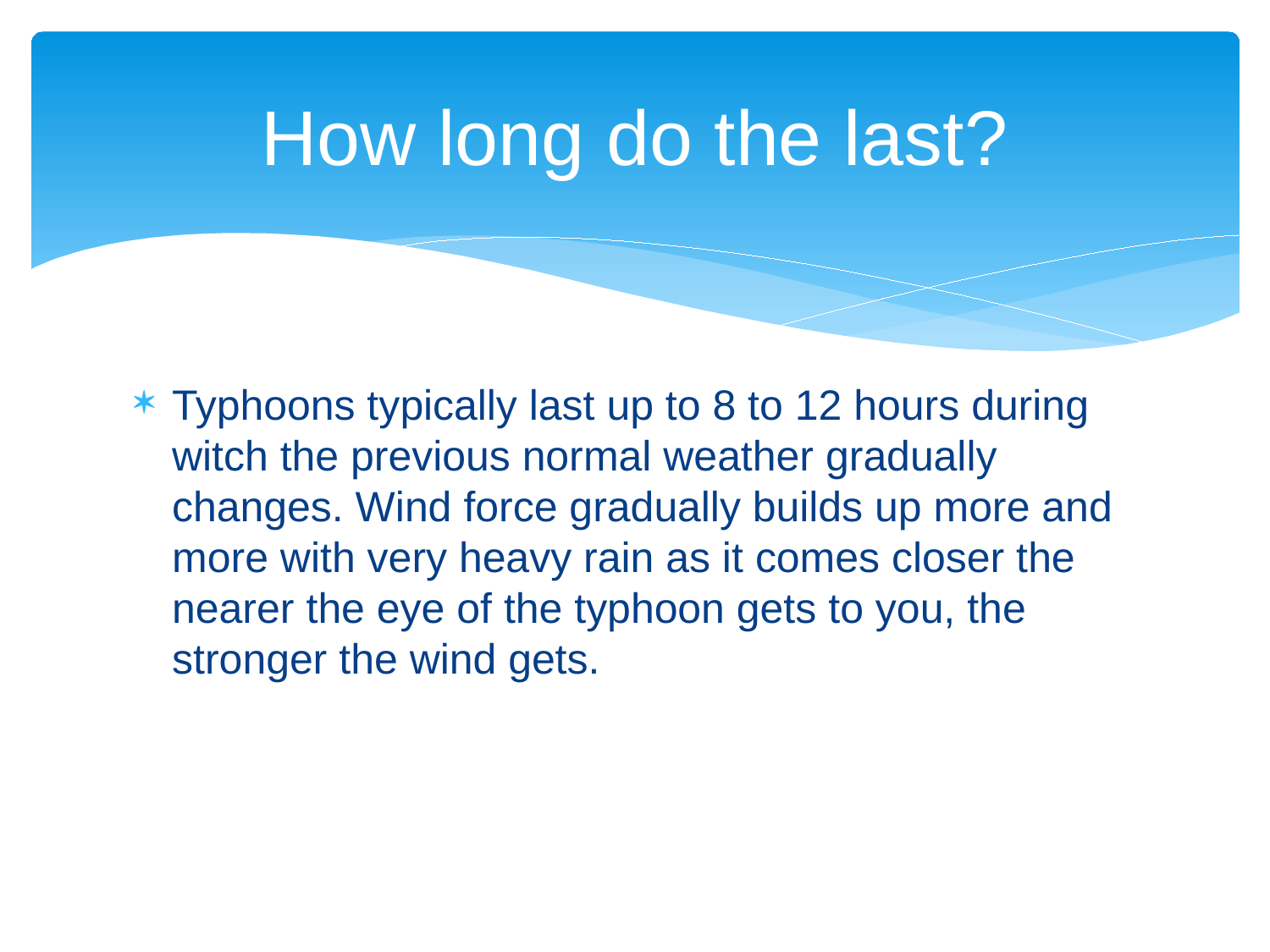

# How long do the last?
Typhoons typically last up to 8 to 12 hours during witch the previous normal weather gradually changes. Wind force gradually builds up more and more with very heavy rain as it comes closer the nearer the eye of the typhoon gets to you, the stronger the wind gets.